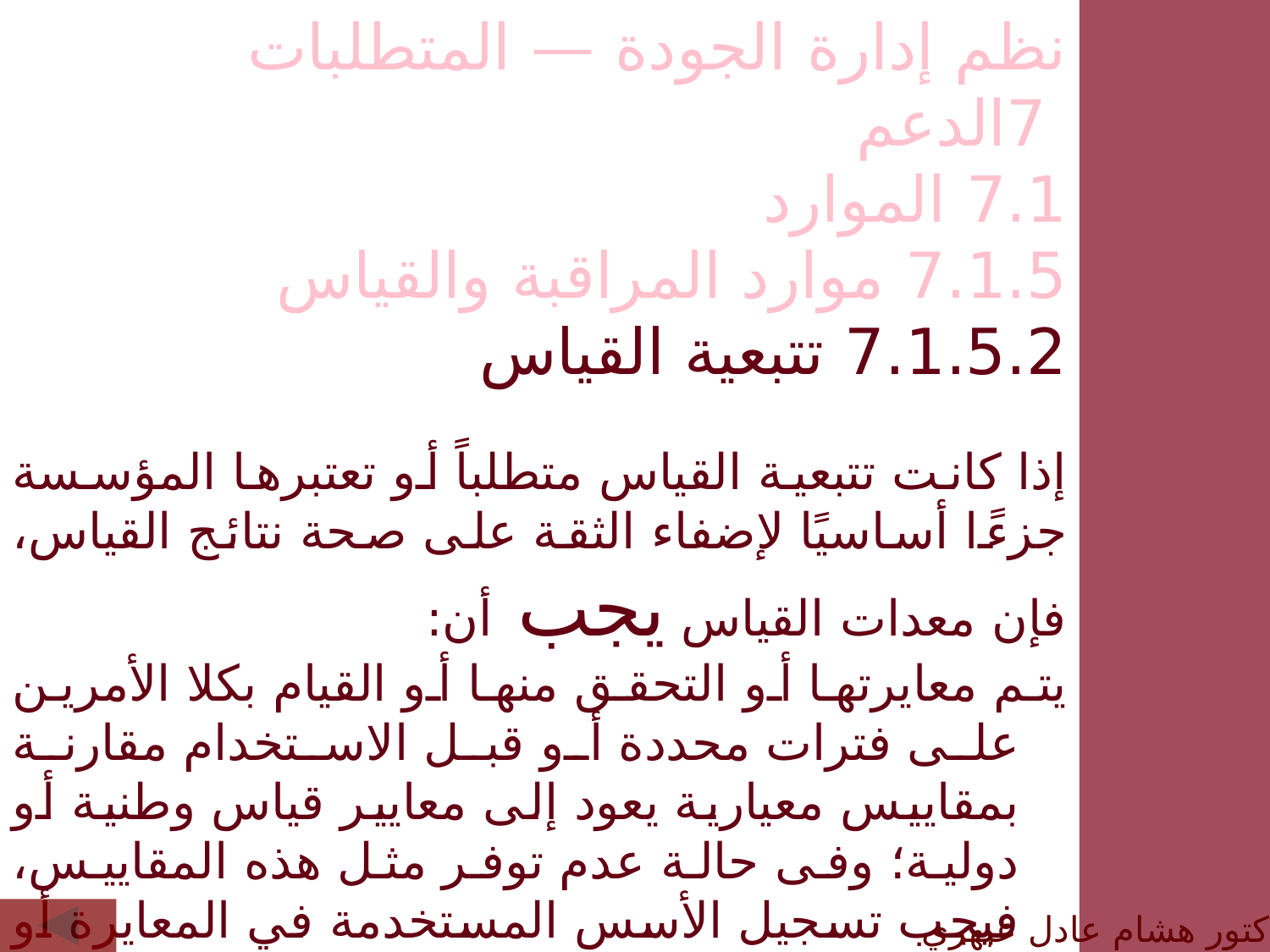

نظم إدارة الجودة — المتطلبات
 7الدعم
7.1 الموارد
7.1.5 موارد المراقبة والقياس
7.1.5.2 تتبعية القياس

إذا كانت تتبعية القياس متطلباً أو تعتبرها المؤسسة جزءًا أساسيًا لإضفاء الثقة على صحة نتائج القياس، فإن معدات القياس يجب أن:
يتم معايرتها أو التحقق منها أو القيام بكلا الأمرين على فترات محددة أو قبل الاستخدام مقارنة بمقاييس معيارية يعود إلى معايير قياس وطنية أو دولية؛ وفى حالة عدم توفر مثل هذه المقاييس، فيجب تسجيل الأسس المستخدمة في المعايرة أو التحقّق باعتبارها معلومات موثقة؛
تُمَيز حتى يتم تحديد حالة المعايرة الخاصة بها؛

الدكتور هشام عادل عبهري